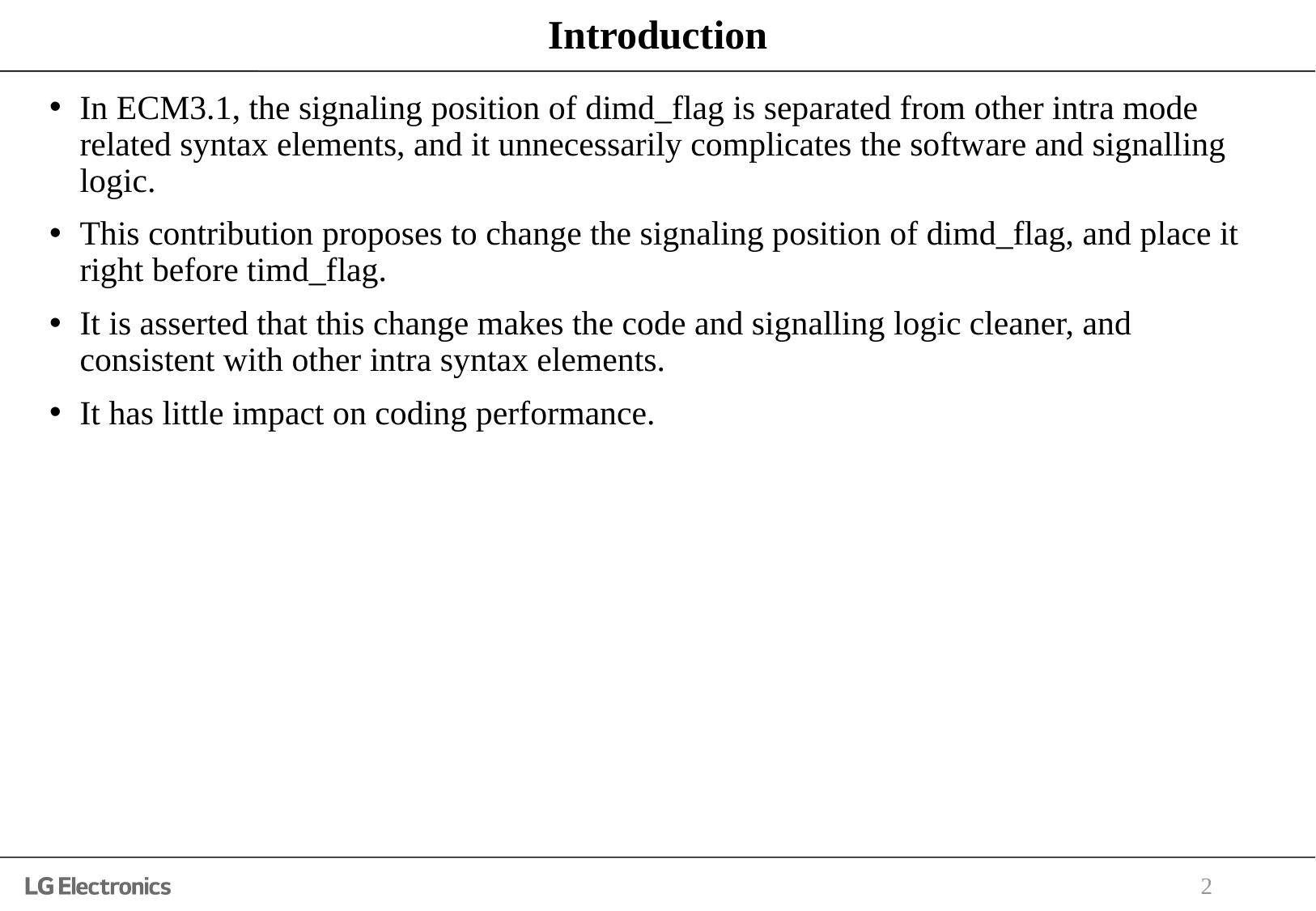

# Introduction
In ECM3.1, the signaling position of dimd_flag is separated from other intra mode related syntax elements, and it unnecessarily complicates the software and signalling logic.
This contribution proposes to change the signaling position of dimd_flag, and place it right before timd_flag.
It is asserted that this change makes the code and signalling logic cleaner, and consistent with other intra syntax elements.
It has little impact on coding performance.
2